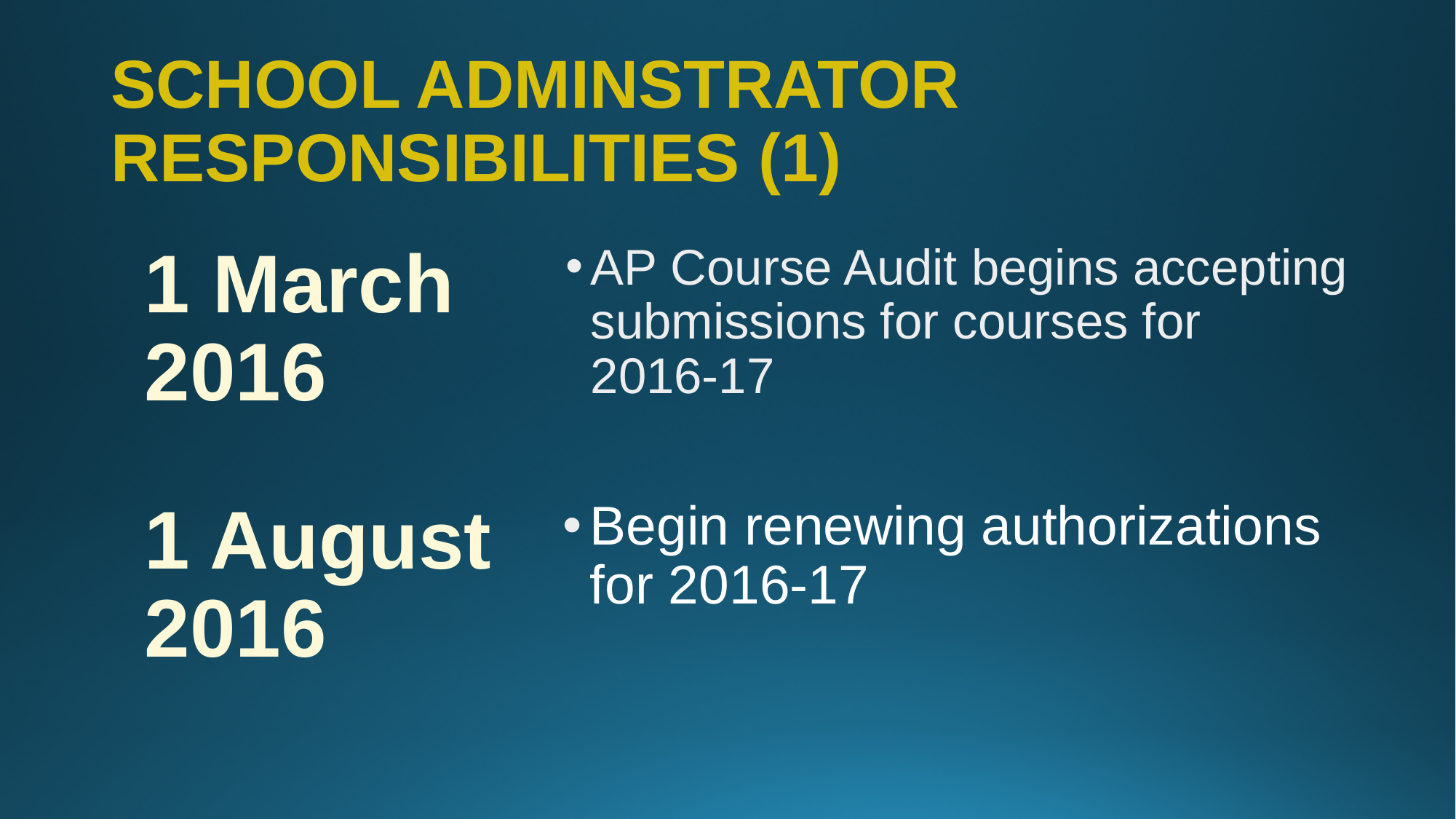

# SCHOOL ADMINSTRATOR RESPONSIBILITIES (1)
1 March 2016
AP Course Audit begins accepting submissions for courses for
2016-17
1 August 2016
Begin renewing authorizations for 2016-17